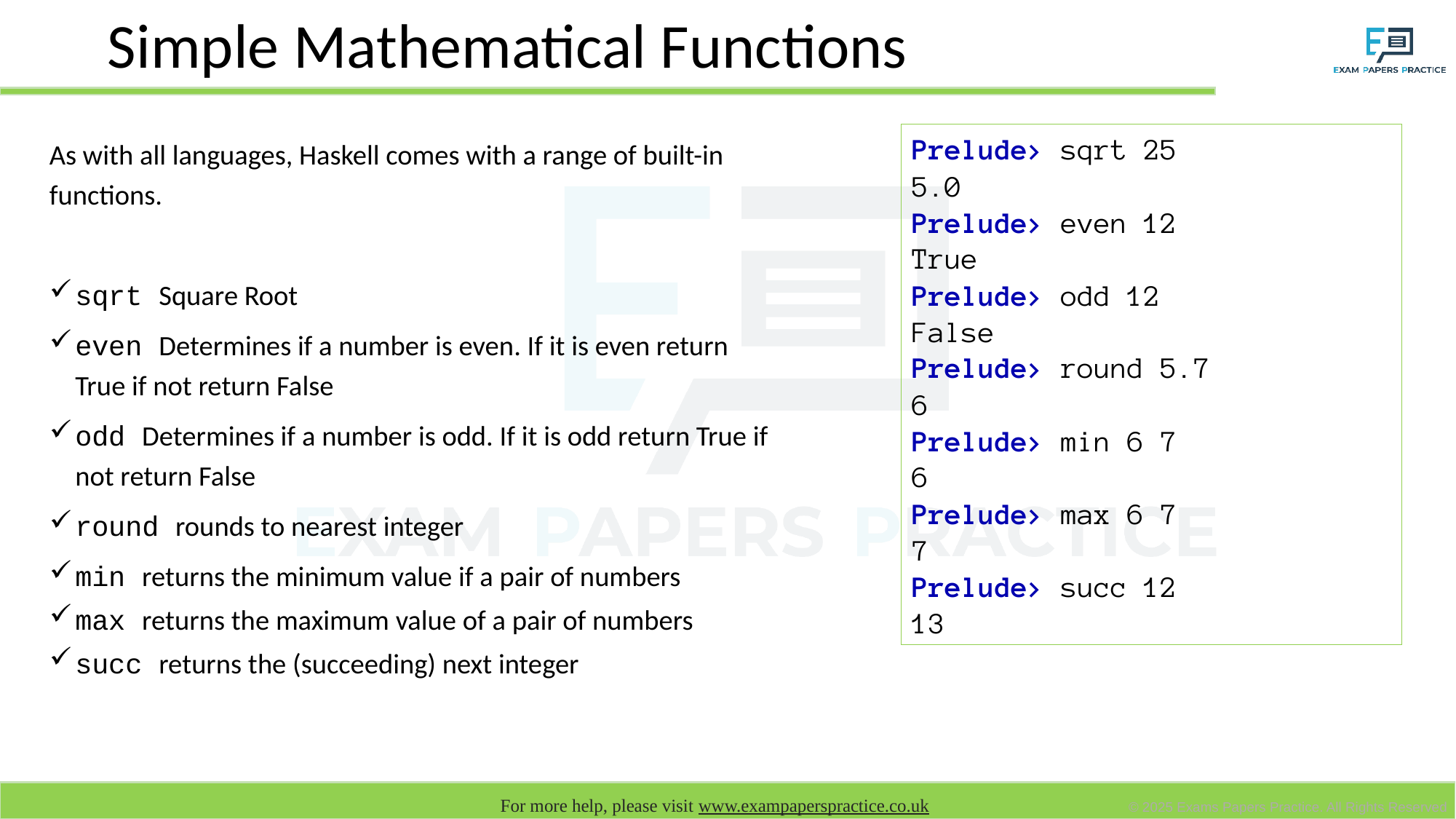

# Simple Mathematical Functions
As with all languages, Haskell comes with a range of built-in functions.

sqrt Square Root
even Determines if a number is even. If it is even return True if not return False
odd Determines if a number is odd. If it is odd return True if not return False
round rounds to nearest integer
min returns the minimum value if a pair of numbers
max returns the maximum value of a pair of numbers
succ returns the (succeeding) next integer

Prelude> sqrt 25
5.0
Prelude> even 12
True
Prelude> odd 12
False
Prelude> round 5.7
6
Prelude> min 6 7
6
Prelude> max 6 7
7
Prelude> succ 12
13